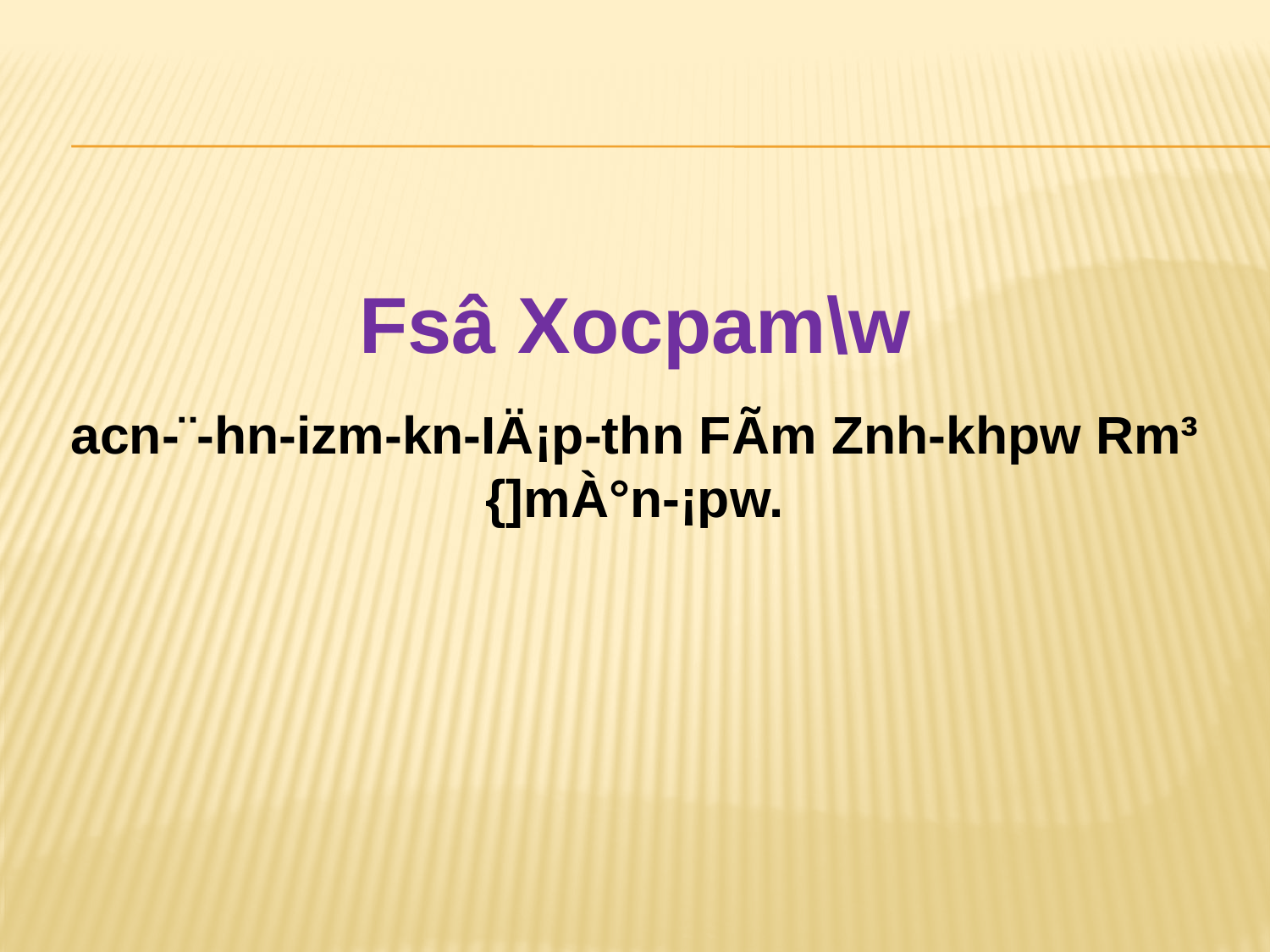

Fsâ Xocpam\w

acn-¨-hn-izm-kn-IÄ¡p-th­n FÃm Znh-khpw Rm³ {]mÀ°n-¡pw.